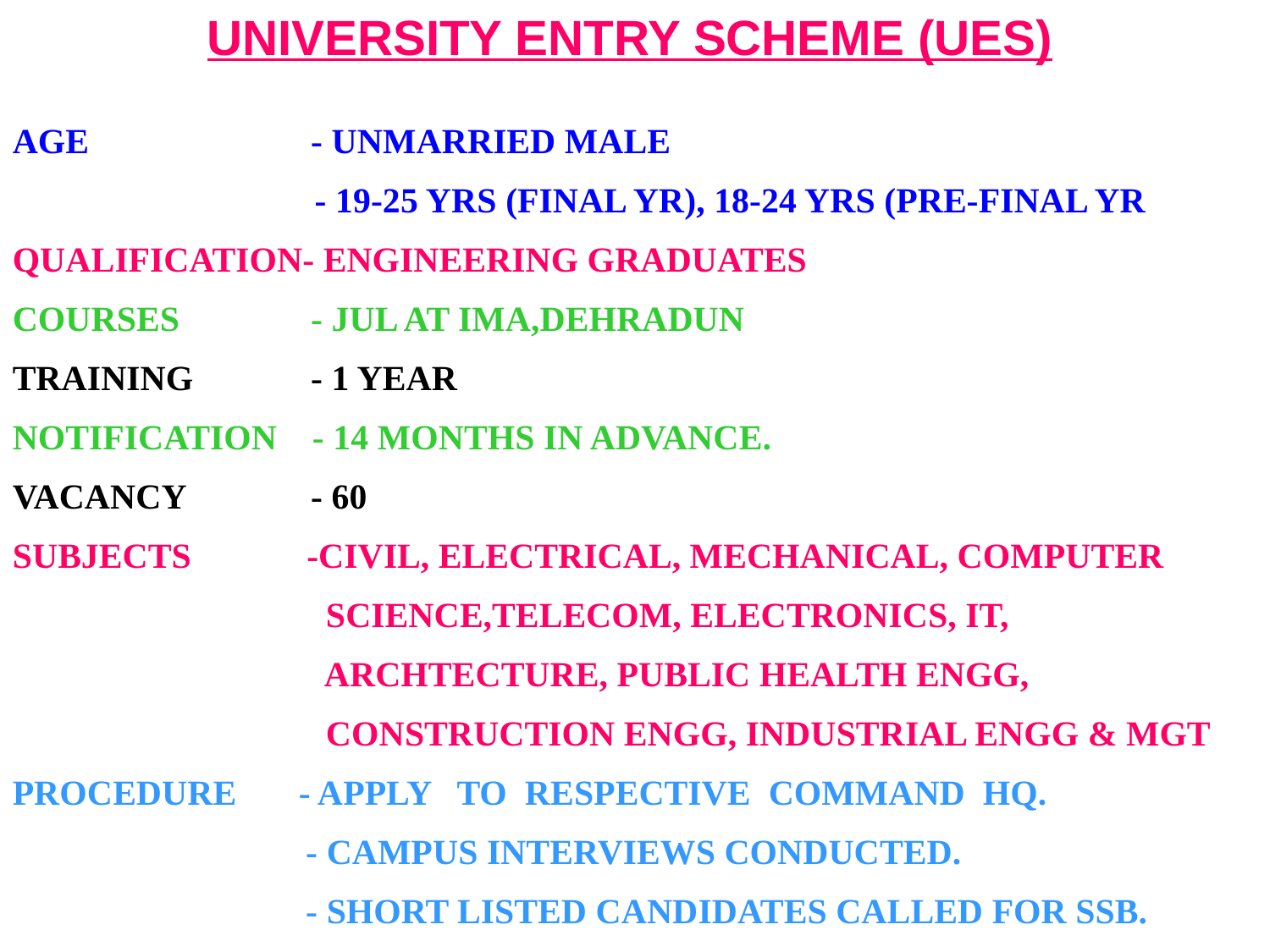

UNIVERSITY ENTRY SCHEME (UES)

AGE		     - UNMARRIED MALE
                                  - 19-25 YRS (FINAL YR), 18-24 YRS (PRE-FINAL YR
QUALIFICATION- ENGINEERING GRADUATES
COURSES	     - JUL AT IMA,DEHRADUN
TRAINING	     - 1 YEAR
NOTIFICATION    - 14 MONTHS IN ADVANCE.
VACANCY	     - 60
SUBJECTS             -CIVIL, ELECTRICAL, MECHANICAL, COMPUTER  	                     SCIENCE,TELECOM, ELECTRONICS, IT, 			                     ARCHTECTURE, PUBLIC HEALTH ENGG, 	      	                     CONSTRUCTION ENGG, INDUSTRIAL ENGG & MGT
PROCEDURE       - APPLY   TO  RESPECTIVE  COMMAND  HQ.
                                 - CAMPUS INTERVIEWS CONDUCTED.
                                 - SHORT LISTED CANDIDATES CALLED FOR SSB.